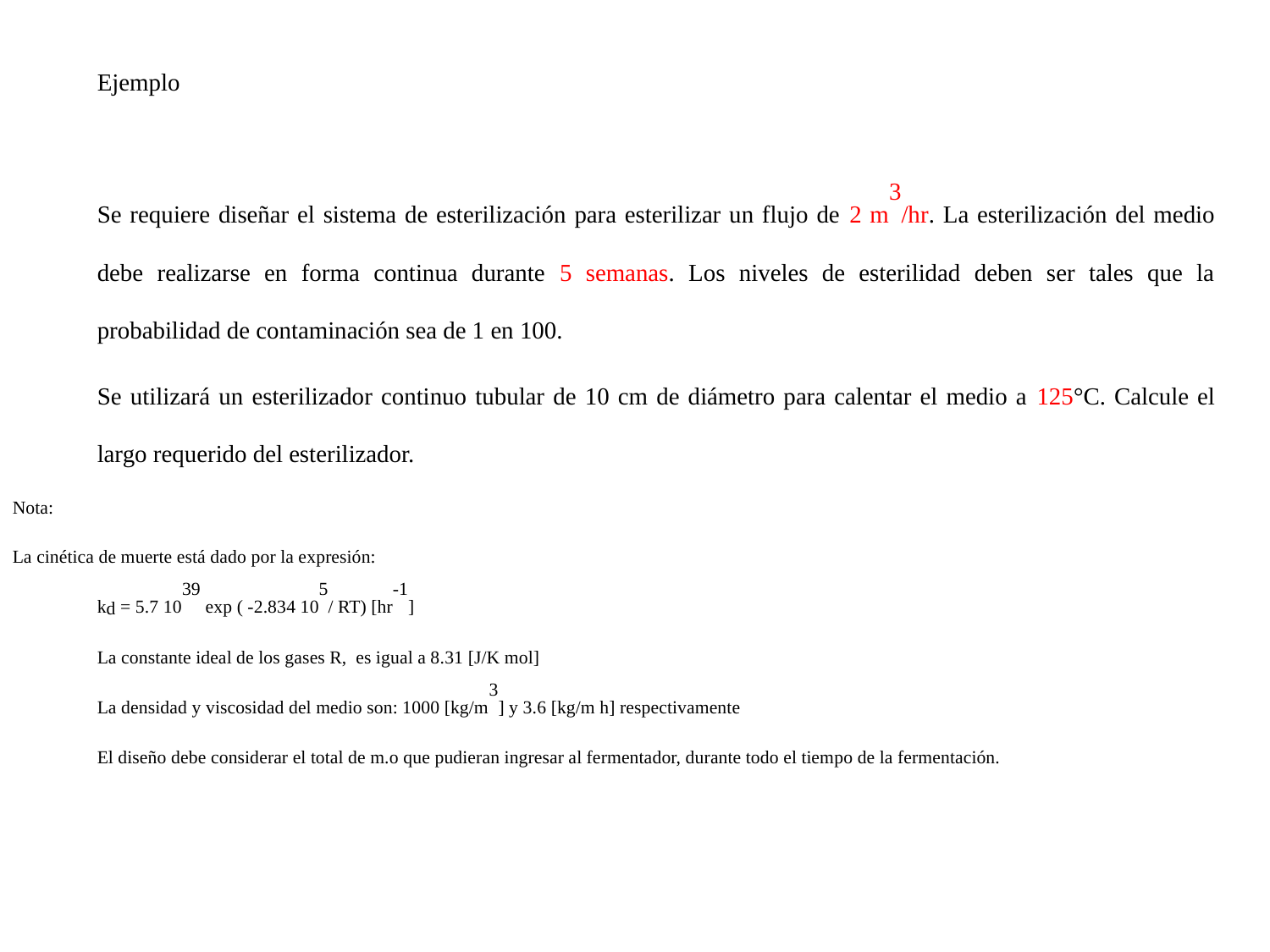

Ejemplo

	Se requiere diseñar el sistema de esterilización para esterilizar un flujo de 2 m3/hr. La esterilización del medio debe realizarse en forma continua durante 5 semanas. Los niveles de esterilidad deben ser tales que la probabilidad de contaminación sea de 1 en 100.
  	Se utilizará un esterilizador continuo tubular de 10 cm de diámetro para calentar el medio a 125°C. Calcule el largo requerido del esterilizador.
Nota:
La cinética de muerte está dado por la expresión:
	kd = 5.7 1039 exp ( -2.834 105/ RT) [hr-1]
 	La constante ideal de los gases R,  es igual a 8.31 [J/K mol]
 	La densidad y viscosidad del medio son: 1000 [kg/m3] y 3.6 [kg/m h] respectivamente
 	El diseño debe considerar el total de m.o que pudieran ingresar al fermentador, durante todo el tiempo de la fermentación.